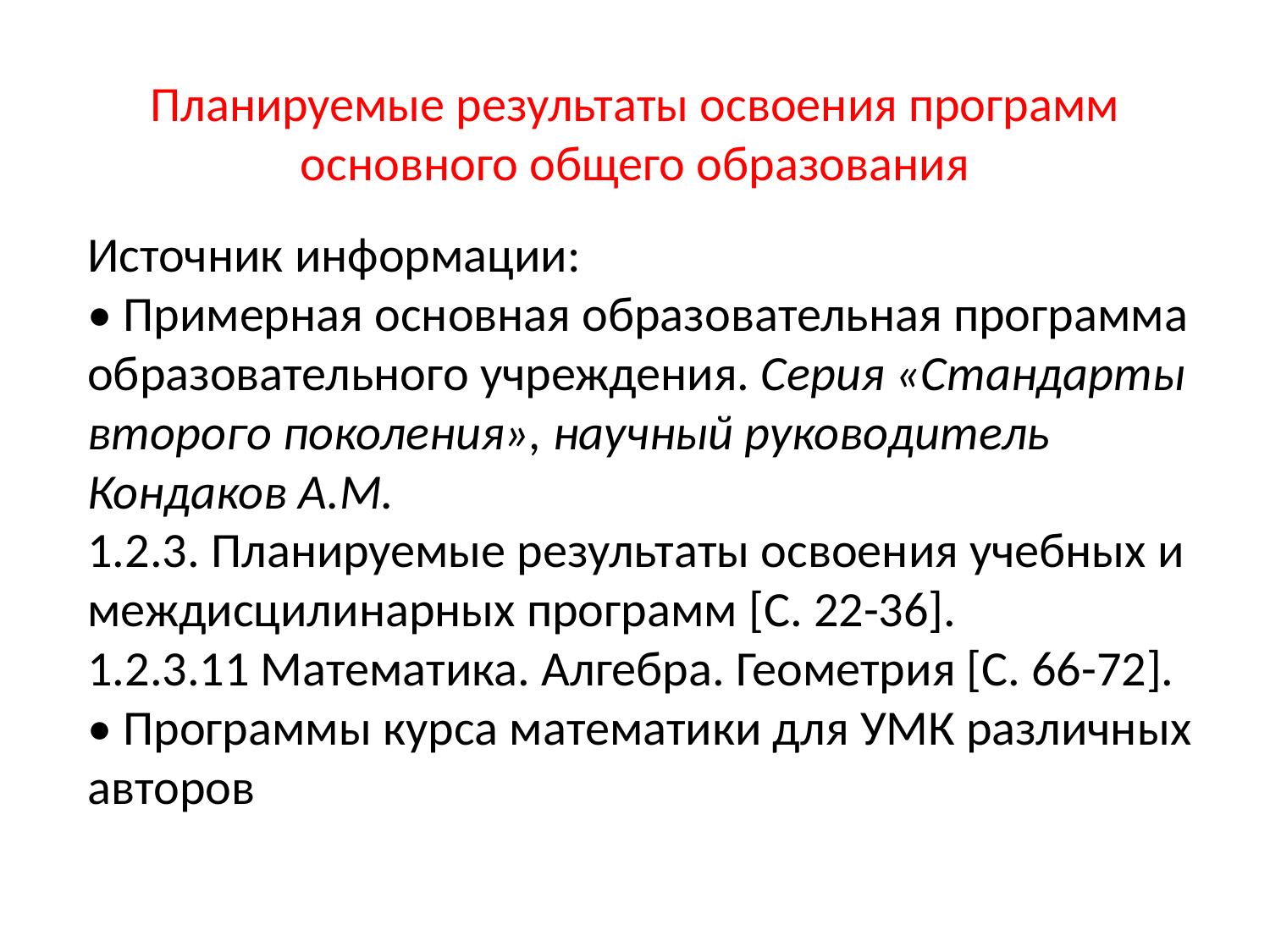

Планируемые результаты освоения программ основного общего образования
Источник информации:
• Примерная основная образовательная программа образовательного учреждения. Серия «Стандарты второго поколения», научный руководитель Кондаков А.М.
1.2.3. Планируемые результаты освоения учебных и междисцилинарных программ [C. 22-36].
1.2.3.11 Математика. Алгебра. Геометрия [C. 66-72].
• Программы курса математики для УМК различных авторов